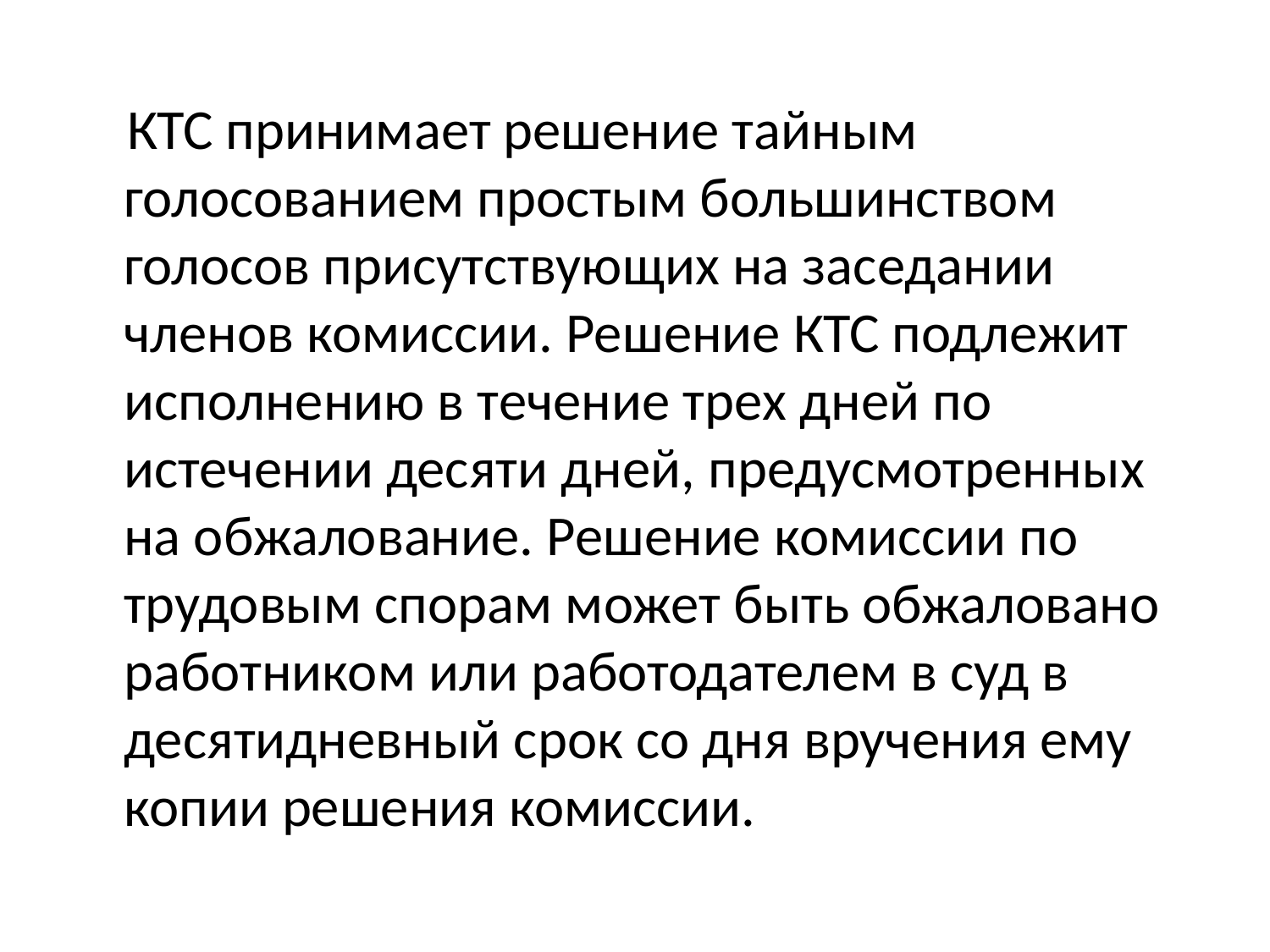

#
    КТС принимает решение тайным голосованием простым большинством голосов присутствующих на заседании членов комиссии. Решение КТС подлежит исполнению в течение трех дней по истечении десяти дней, предусмотренных на обжалование. Решение комиссии по трудовым спорам может быть обжаловано работником или работодателем в суд в десятидневный срок со дня вручения ему копии решения комиссии.